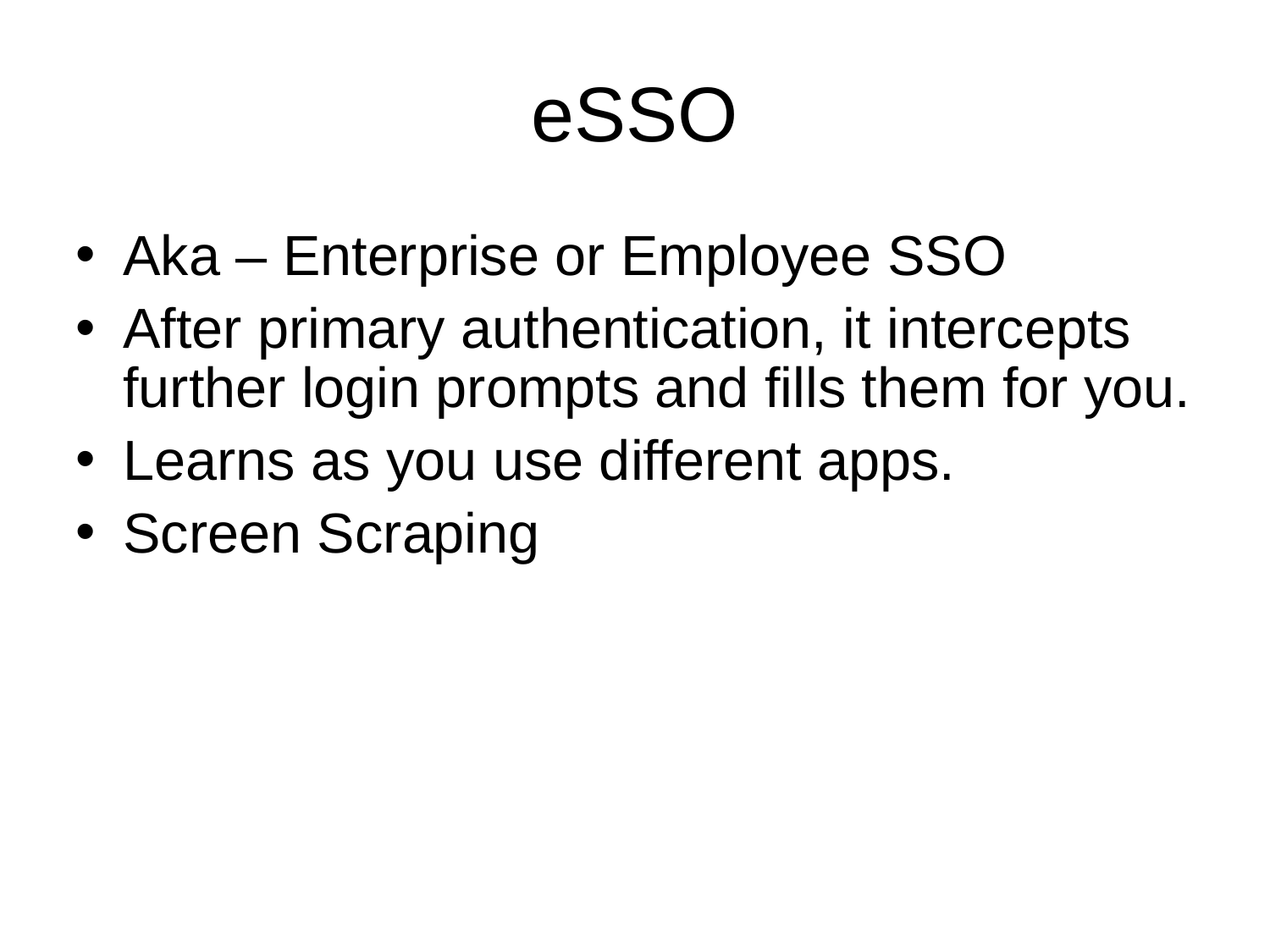

# eSSO
Aka – Enterprise or Employee SSO
After primary authentication, it intercepts further login prompts and fills them for you.
Learns as you use different apps.
Screen Scraping